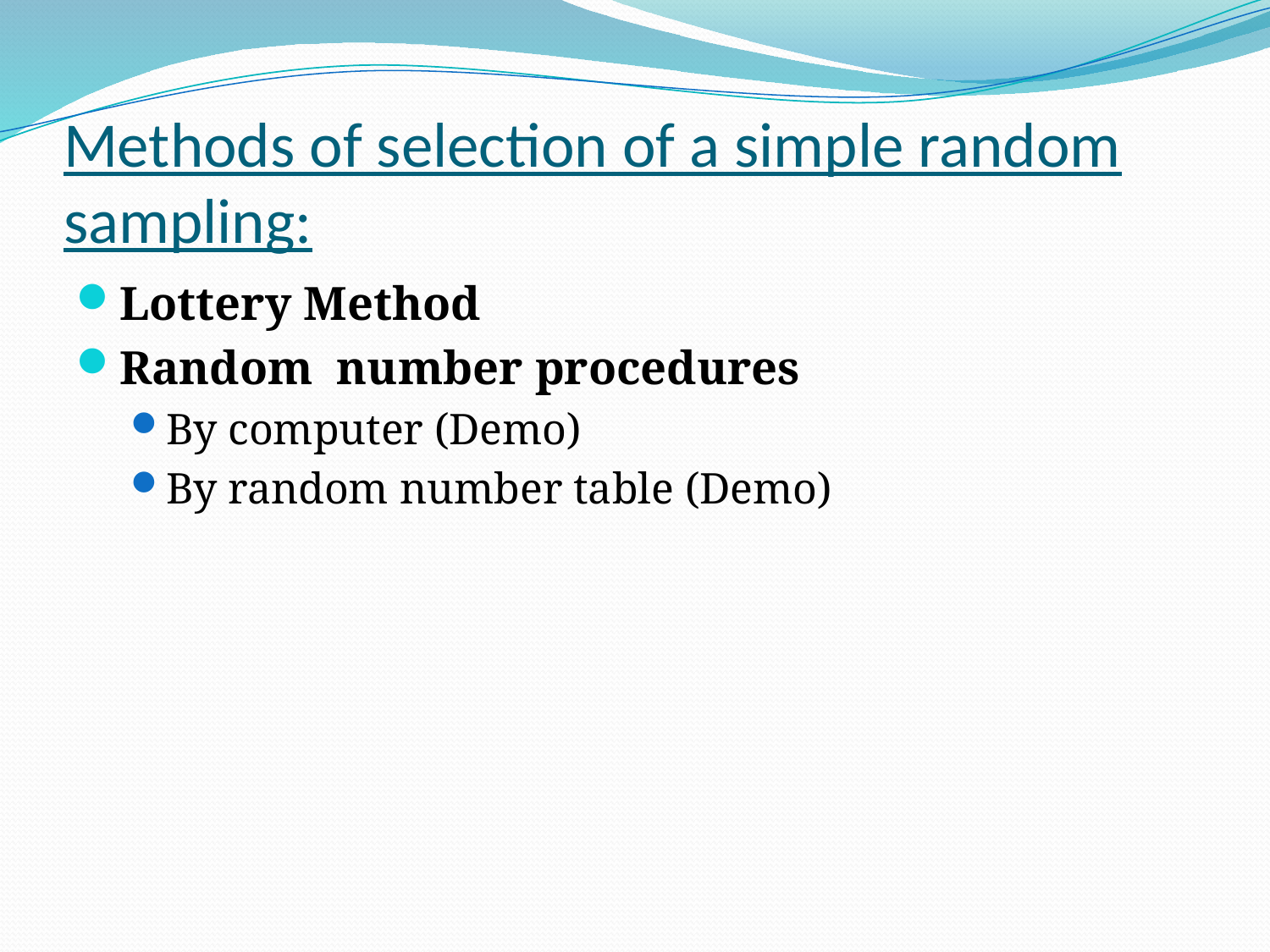

# Methods of selection of a simple random sampling:
Lottery Method
Random  number procedures
By computer (Demo)
By random number table (Demo)